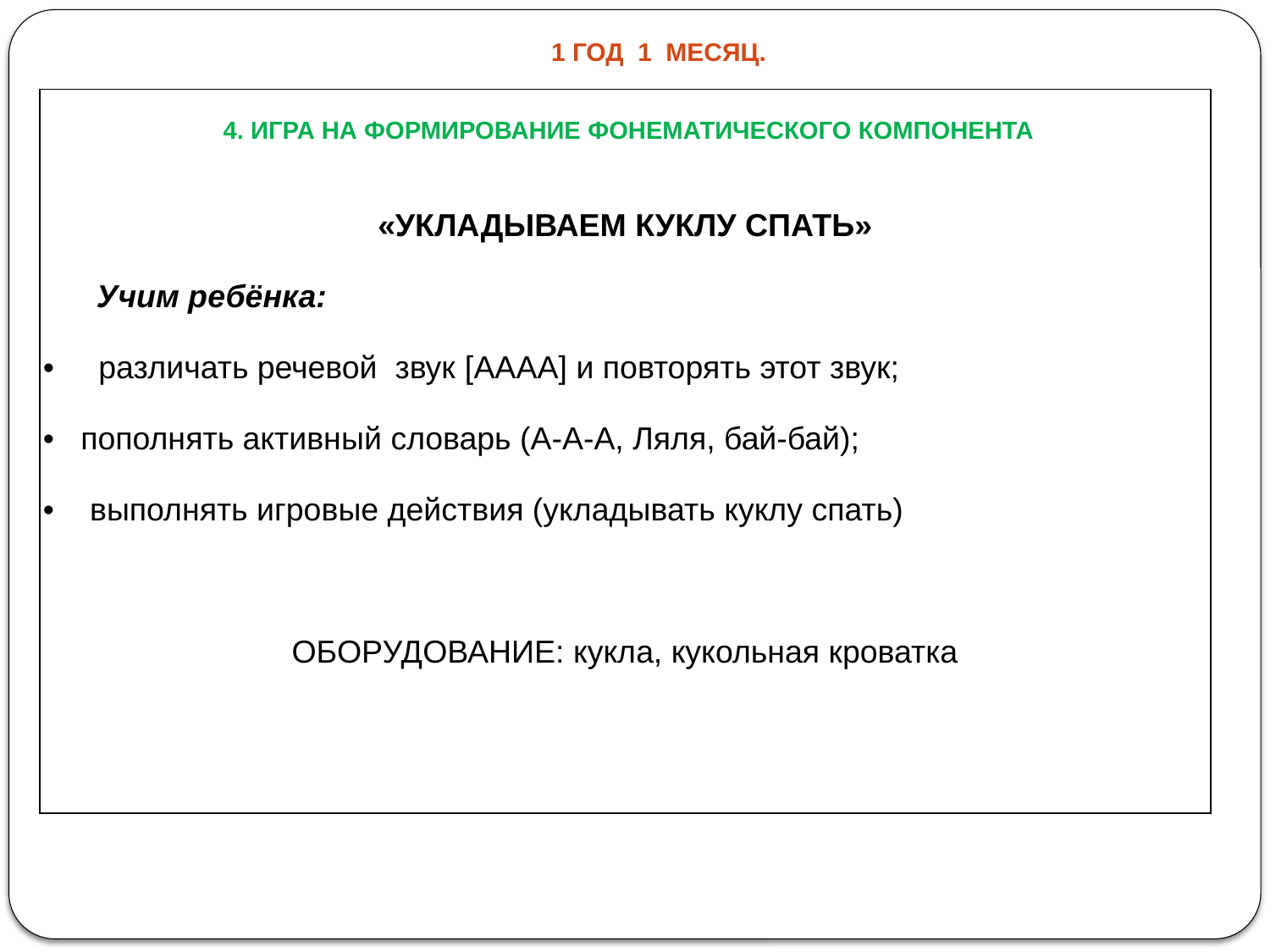

# 1 год  1  месяц.
| 4. ИГРА НА ФОРМИРОВАНИЕ ФОНЕМАТИЧЕСКОГО КОМПОНЕНТА «УКЛАДЫВАЕМ КУКЛУ СПАТЬ» Учим ребёнка: различать речевой звук [АААА] и повторять этот звук; пополнять активный словарь (А-А-А, Ляля, бай-бай); выполнять игровые действия (укладывать куклу спать) ОБОРУДОВАНИЕ: кукла, кукольная кроватка |
| --- |